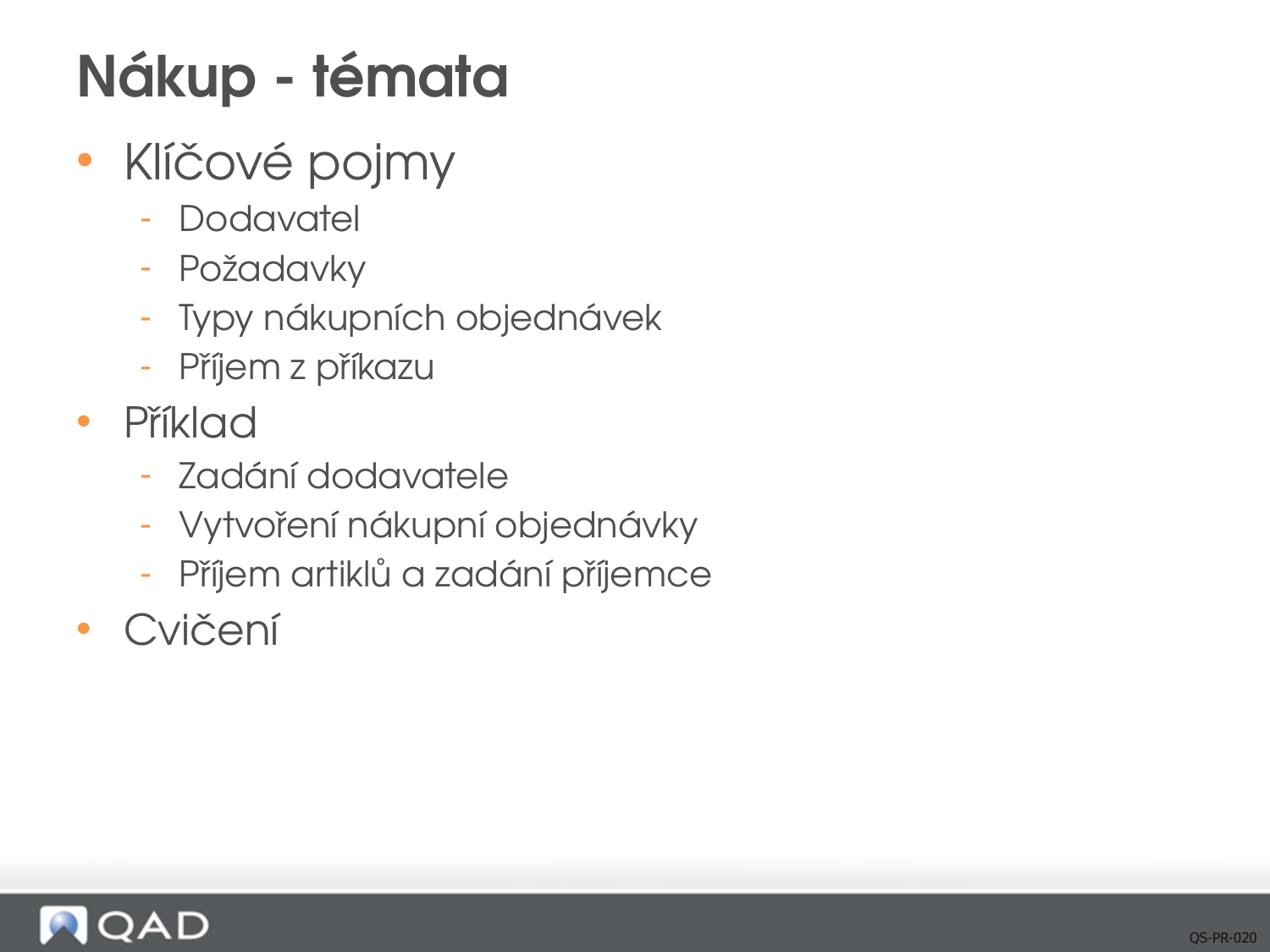

# Nákup - témata
Klíčové pojmy
Dodavatel
Požadavky
Typy nákupních objednávek
Příjem z příkazu
Příklad
Zadání dodavatele
Vytvoření nákupní objednávky
Příjem artiklů a zadání příjemce
Cvičení

QS-PR-020